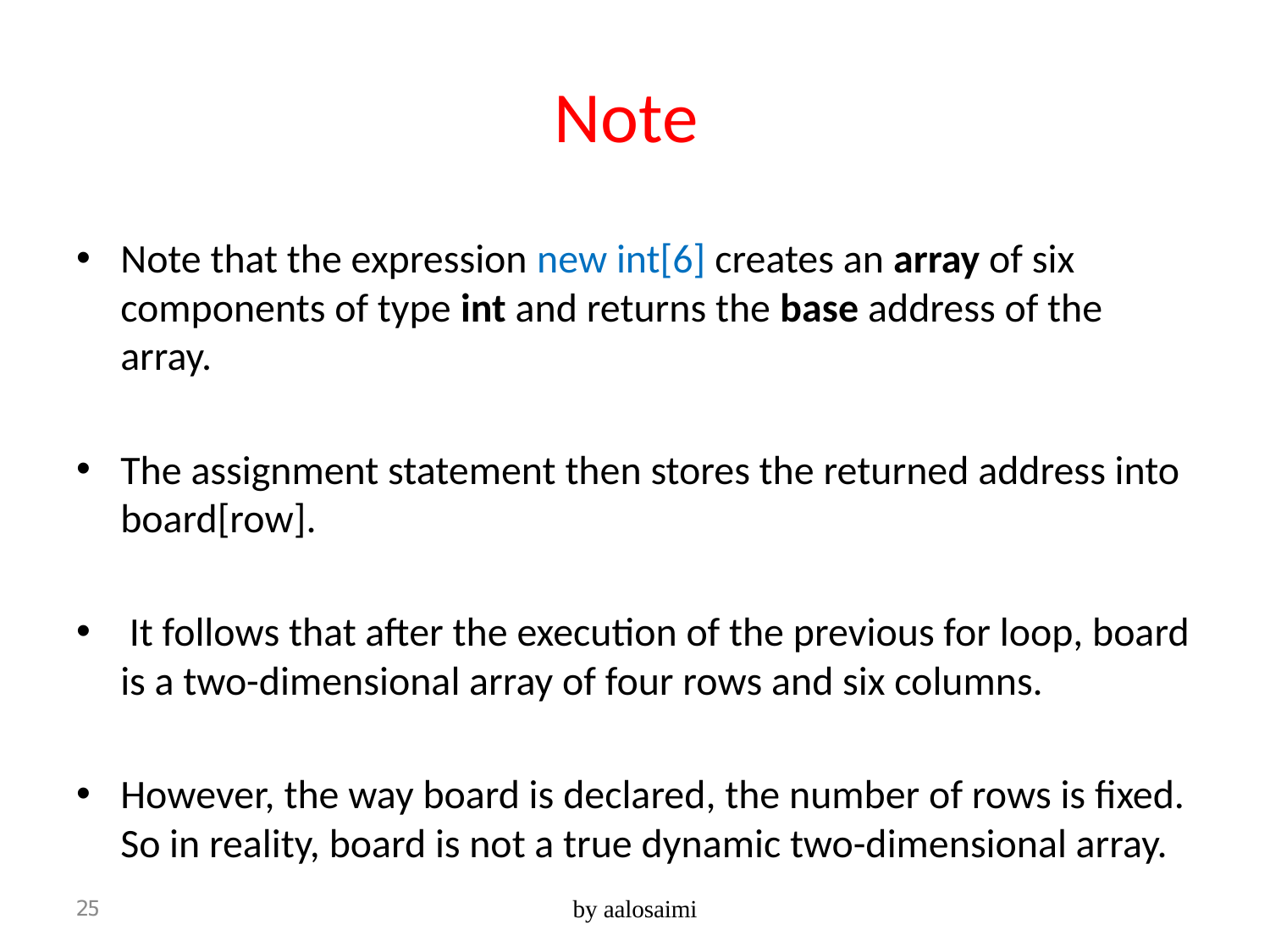

# Note
Note that the expression new int[6] creates an array of six components of type int and returns the base address of the array.

The assignment statement then stores the returned address into board[row].

 It follows that after the execution of the previous for loop, board is a two-dimensional array of four rows and six columns.

However, the way board is declared, the number of rows is fixed. So in reality, board is not a true dynamic two-dimensional array.
25
by aalosaimi